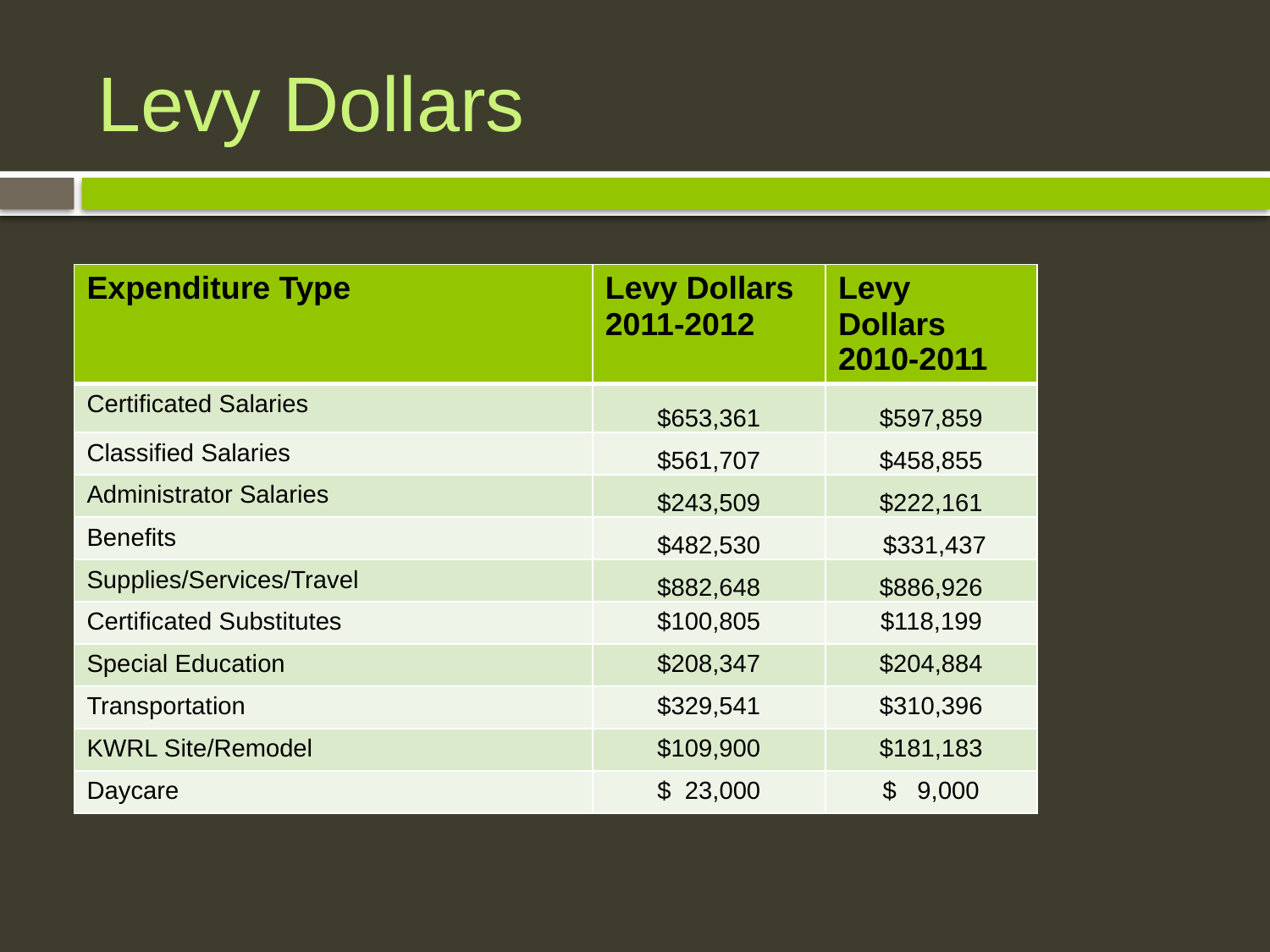

# Levy Dollars
| Expenditure Type | Levy Dollars 2011-2012 | Levy Dollars 2010-2011 |
| --- | --- | --- |
| Certificated Salaries | $653,361 | $597,859 |
| Classified Salaries | $561,707 | $458,855 |
| Administrator Salaries | $243,509 | $222,161 |
| Benefits | $482,530 | $331,437 |
| Supplies/Services/Travel | $882,648 | $886,926 |
| Certificated Substitutes | $100,805 | $118,199 |
| Special Education | $208,347 | $204,884 |
| Transportation | $329,541 | $310,396 |
| KWRL Site/Remodel | $109,900 | $181,183 |
| Daycare | $ 23,000 | $ 9,000 |